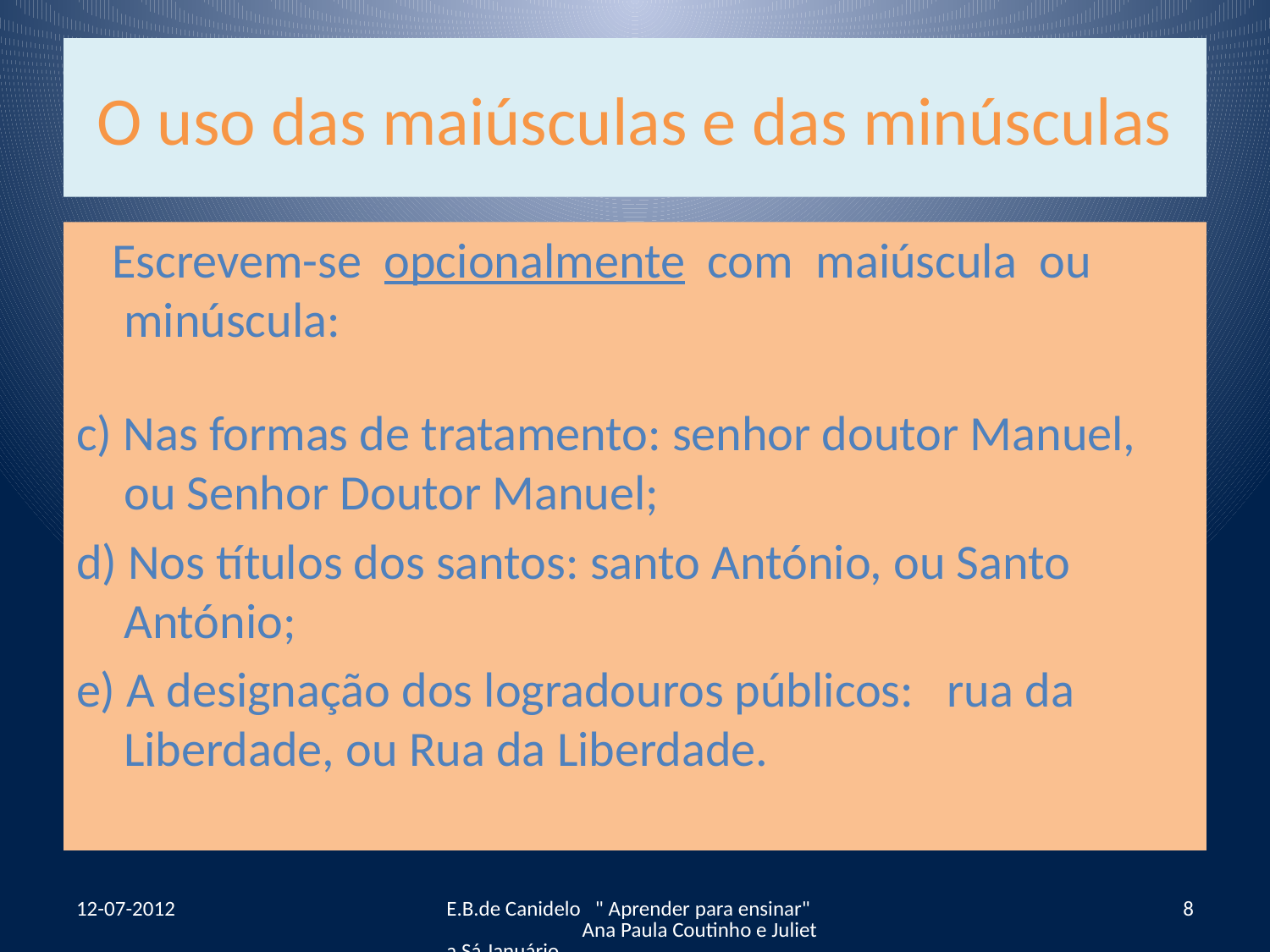

# O uso das maiúsculas e das minúsculas
     Escrevem-se  opcionalmente  com  maiúscula  ou minúscula:

c) Nas formas de tratamento: senhor doutor Manuel, ou Senhor Doutor Manuel;
d) Nos títulos dos santos: santo António, ou Santo António;
e) A designação dos logradouros públicos:   rua da Liberdade, ou Rua da Liberdade.
12-07-2012
E.B.de Canidelo   " Aprender para ensinar"                              Ana Paula Coutinho e Julieta Sá Januário
8